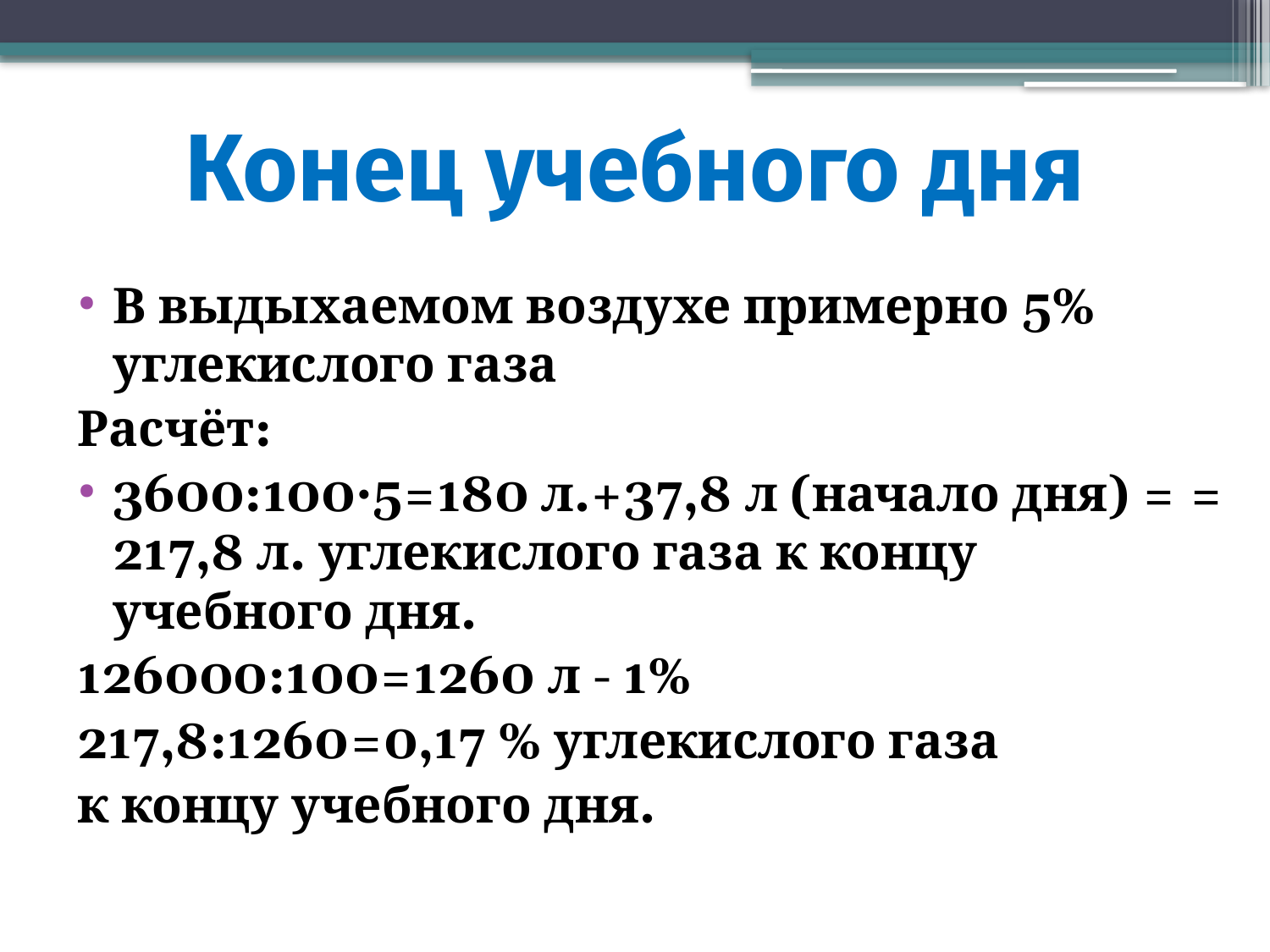

# Конец учебного дня
В выдыхаемом воздухе примерно 5% углекислого газа
Расчёт:
3600:100∙5=180 л.+37,8 л (начало дня) = = 217,8 л. углекислого газа к концу учебного дня.
126000:100=1260 л - 1%
217,8:1260=0,17 % углекислого газа
к концу учебного дня.